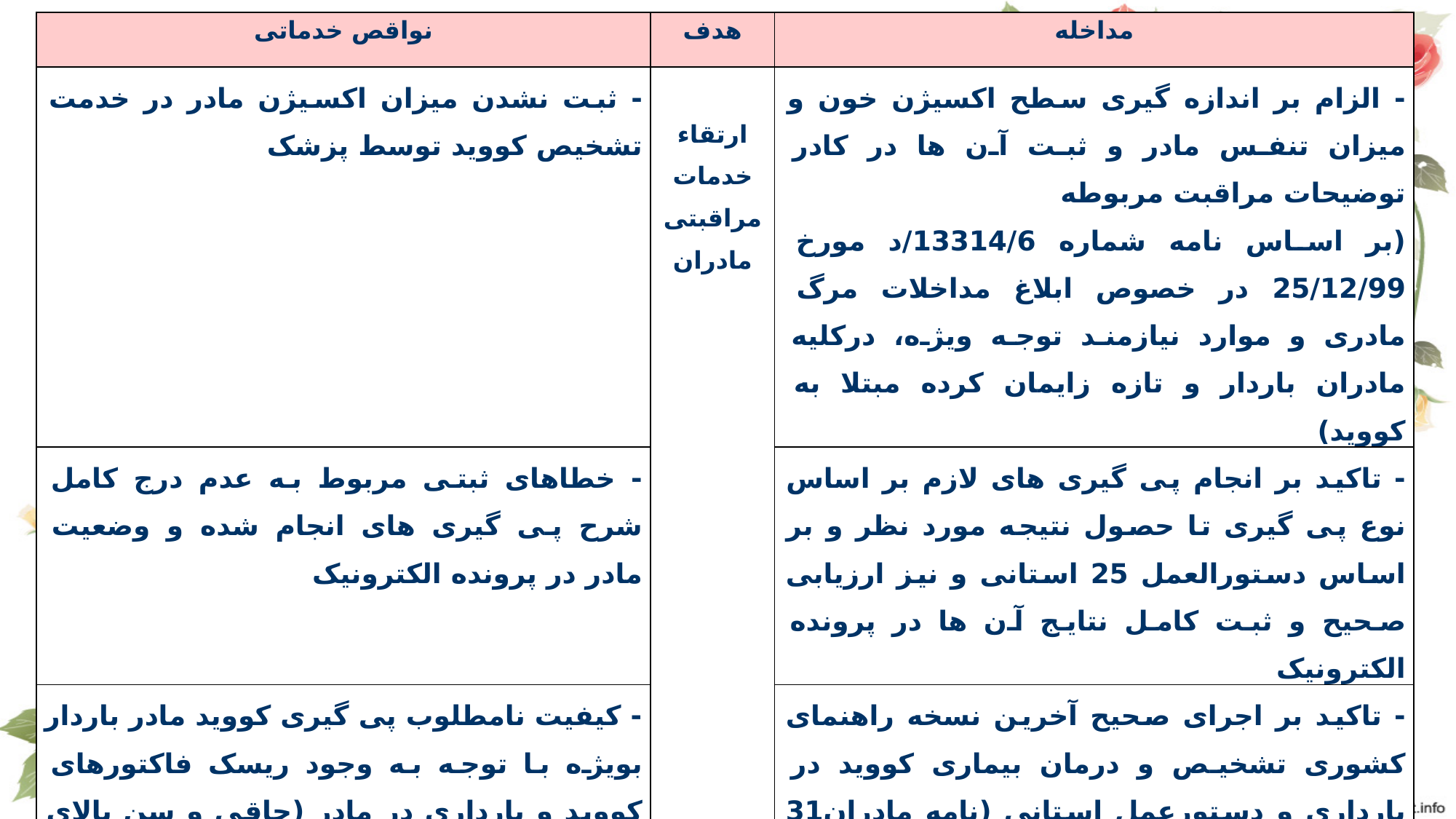

| نواقص خدماتی | هدف | مداخله |
| --- | --- | --- |
| - ثبت نشدن میزان اکسیژن مادر در خدمت تشخیص کووید توسط پزشک | ارتقاء خدمات مراقبتی مادران | - الزام بر اندازه گیری سطح اکسیژن خون و میزان تنفس مادر و ثبت آن ها در کادر توضیحات مراقبت مربوطه (بر اساس نامه شماره 13314/6/د مورخ 25/12/99 در خصوص ابلاغ مداخلات مرگ مادری و موارد نیازمند توجه ویژه، درکلیه مادران باردار و تازه زایمان کرده مبتلا به کووید) |
| - خطاهای ثبتی مربوط به عدم درج کامل شرح پی گیری های انجام شده و وضعیت مادر در پرونده الکترونیک |  | - تاکید بر انجام پی گیری های لازم بر اساس نوع پی گیری تا حصول نتیجه مورد نظر و بر اساس دستورالعمل 25 استانی و نیز ارزیابی صحیح و ثبت کامل نتایج آن ها در پرونده الکترونیک |
| - کیفیت نامطلوب پی گیری کووید مادر باردار بویژه با توجه به وجود ریسک فاکتورهای کووید و بارداری در مادر (چاقی و سن بالای 35 سال) توسط مراقب ماما و مراقب سلامت |  | - تاکید بر اجرای صحیح آخرین نسخه راهنمای کشوری تشخیص و درمان بیماری کووید در بارداری و دستورعمل استانی (نامه مادران31 به شماره 8091 مورخ 1/9/1400) |
| مراقبت های پس از زایمان - عدم پی گیری مادر زایمان کرده در زمان مناسب با توجه به ارجاع مادر به متخصص قلب در مراقبت پس از زایمان |  | - تاکید بر انجام پی گیری ها در موعد مقرر و بر اساس نوع ارجاع |